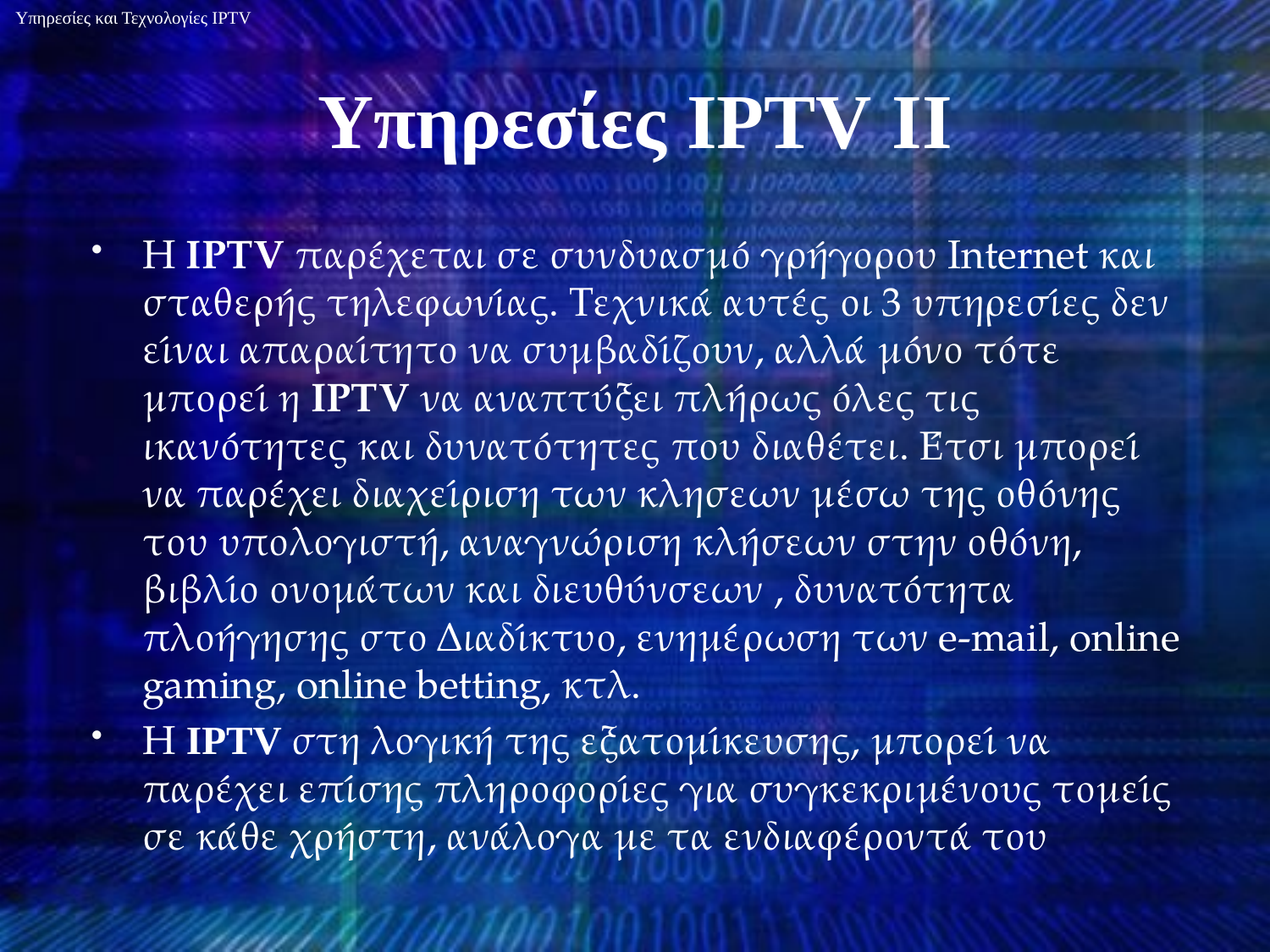

Υπηρεσίες και Τεχνολογίες IPTV
# Υπηρεσίες IPTV ΙΙ
Η IPTV παρέχεται σε συνδυασμό γρήγορου Internet και σταθερής τηλεφωνίας. Τεχνικά αυτές οι 3 υπηρεσίες δεν είναι απαραίτητο να συμβαδίζουν, αλλά μόνο τότε μπορεί η IPTV να αναπτύξει πλήρως όλες τις ικανότητες και δυνατότητες που διαθέτει. Έτσι μπορεί να παρέχει διαχείριση των κλησεων μέσω της οθόνης του υπολογιστή, αναγνώριση κλήσεων στην οθόνη, βιβλίο ονομάτων και διευθύνσεων , δυνατότητα πλοήγησης στο Διαδίκτυο, ενημέρωση των e-mail, online gaming, online betting, κτλ.
Η IPTV στη λογική της εξατομίκευσης, μπορεί να παρέχει επίσης πληροφορίες για συγκεκριμένους τομείς σε κάθε χρήστη, ανάλογα με τα ενδιαφέροντά του